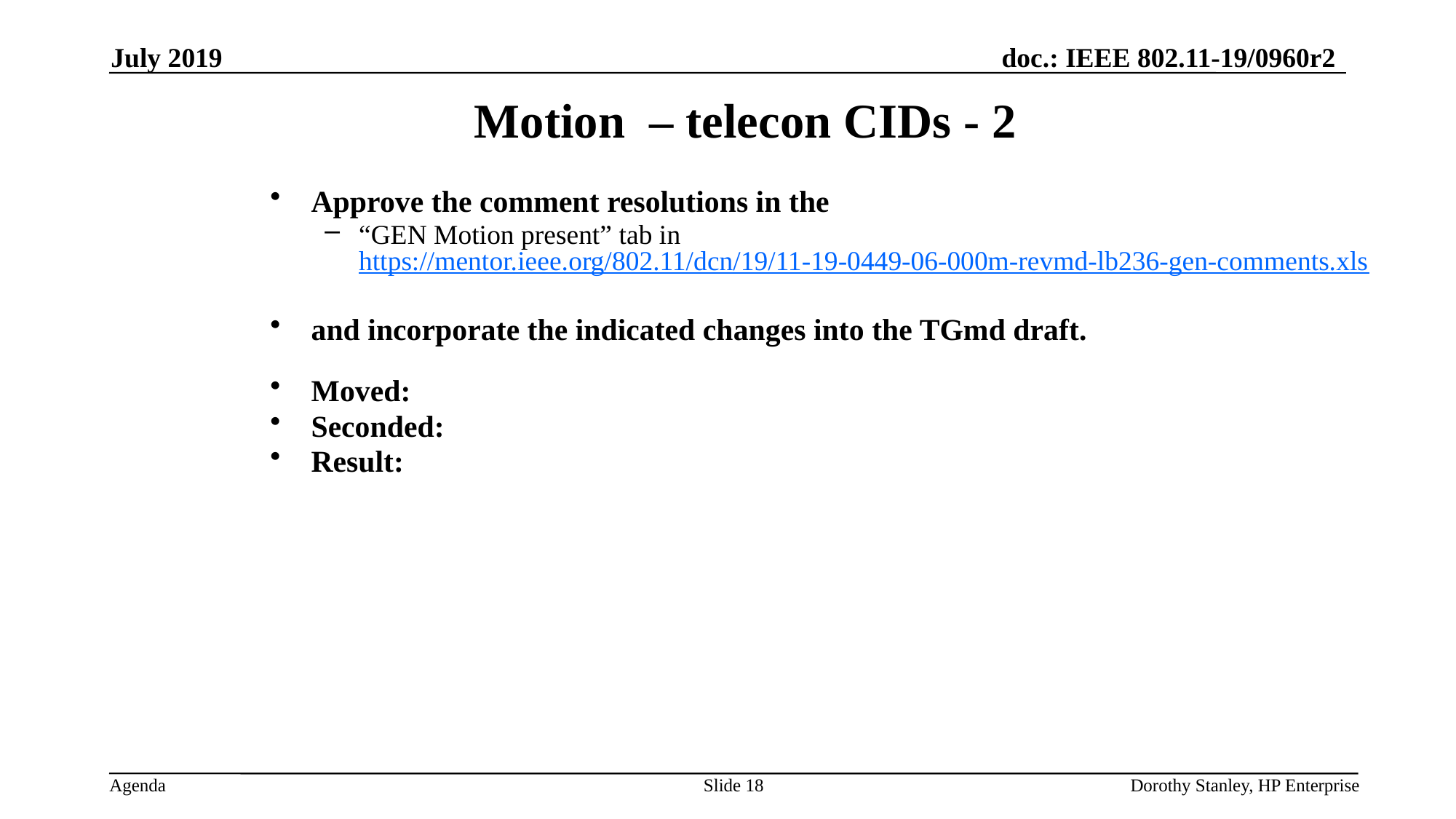

July 2019
Motion  – telecon CIDs - 2
Approve the comment resolutions in the
“GEN Motion present” tab in https://mentor.ieee.org/802.11/dcn/19/11-19-0449-06-000m-revmd-lb236-gen-comments.xls

and incorporate the indicated changes into the TGmd draft.
Moved:
Seconded:
Result:

Slide 18
Dorothy Stanley, HP Enterprise